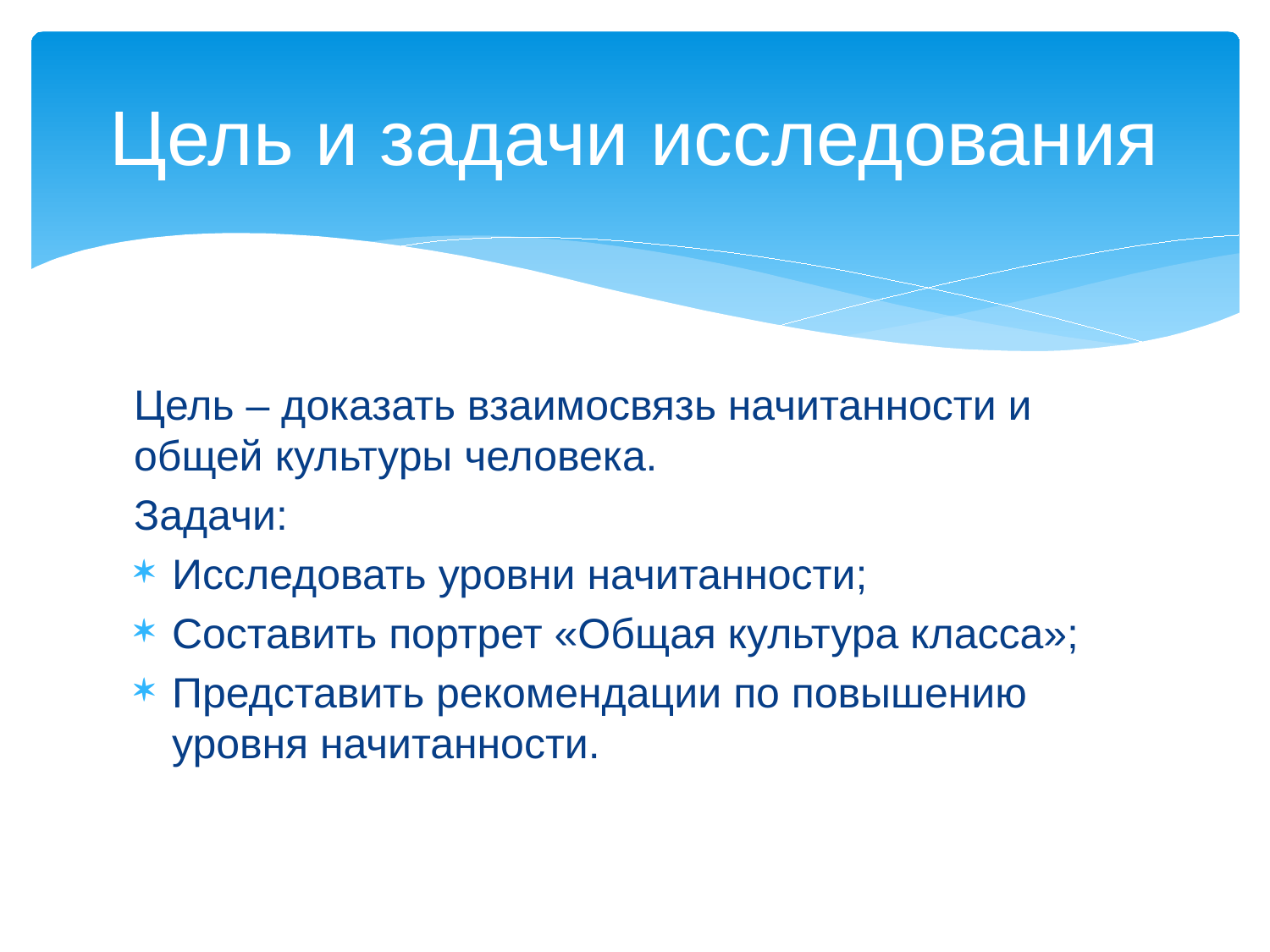

# Цель и задачи исследования
Цель – доказать взаимосвязь начитанности и общей культуры человека.
Задачи:
Исследовать уровни начитанности;
Составить портрет «Общая культура класса»;
Представить рекомендации по повышению уровня начитанности.